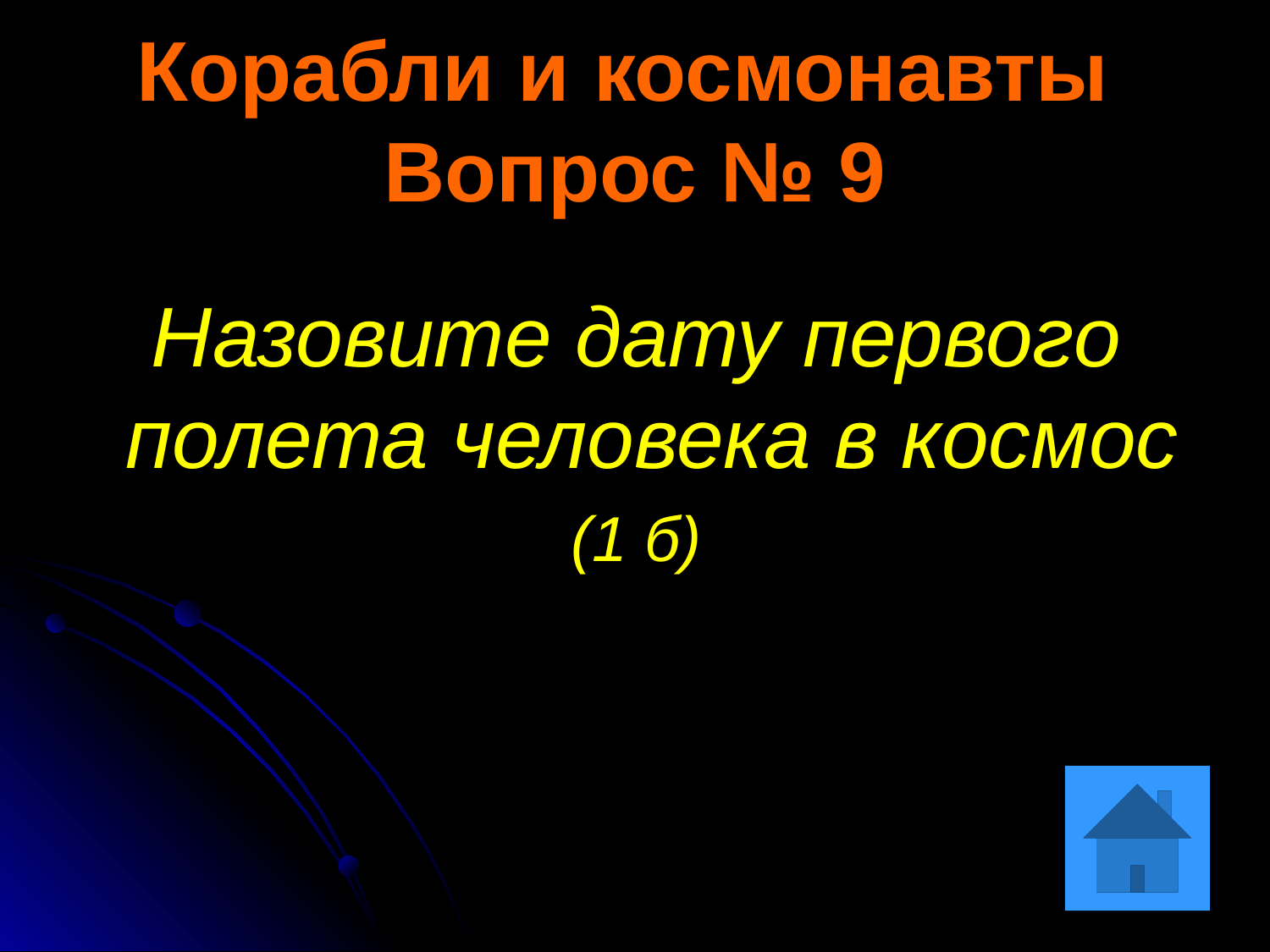

# Корабли и космонавты Вопрос № 9
Назовите дату первого полета человека в космос
(1 б)